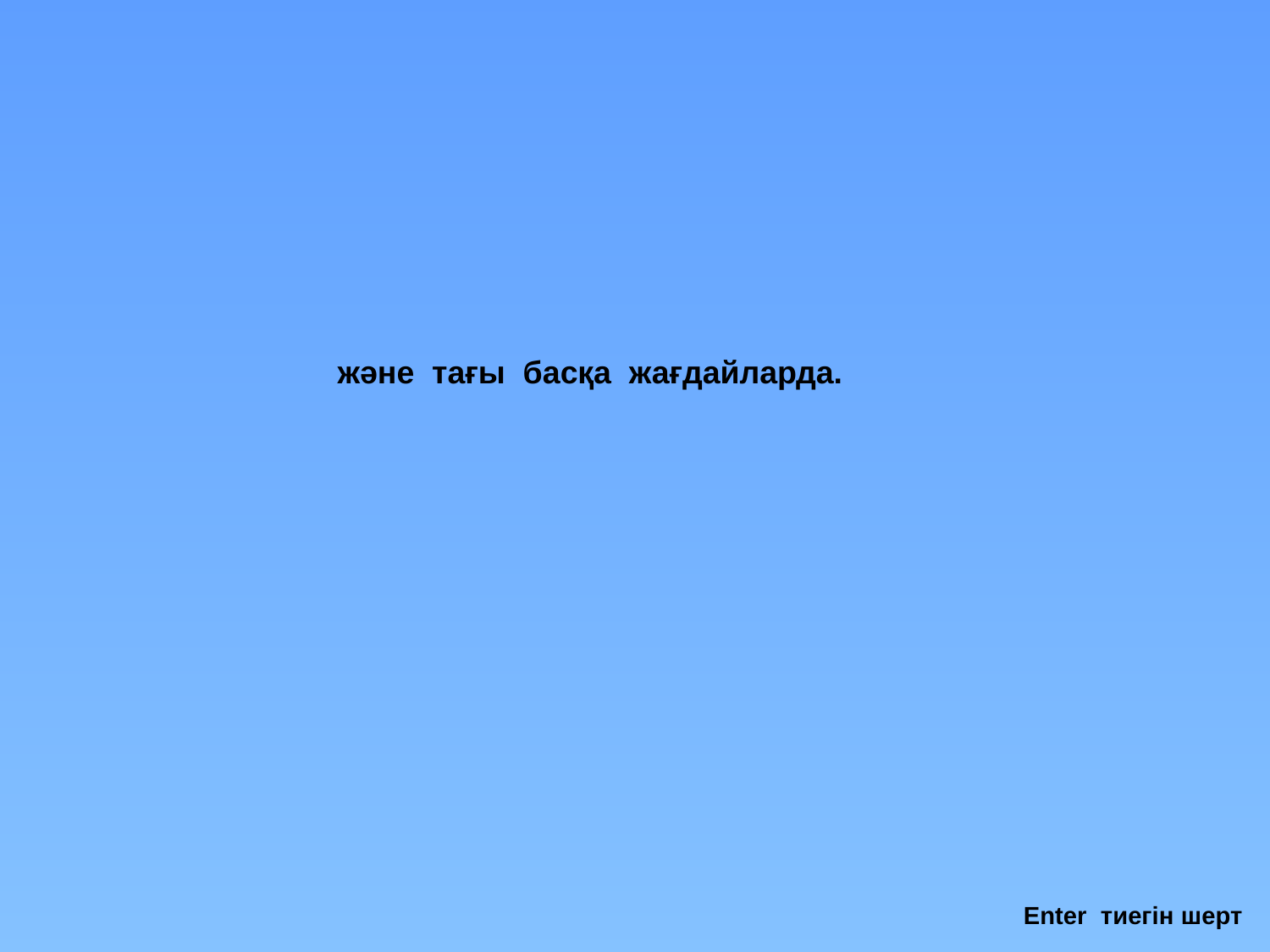

және  тағы  басқа  жағдайларда.
Enter  тиегін шерт